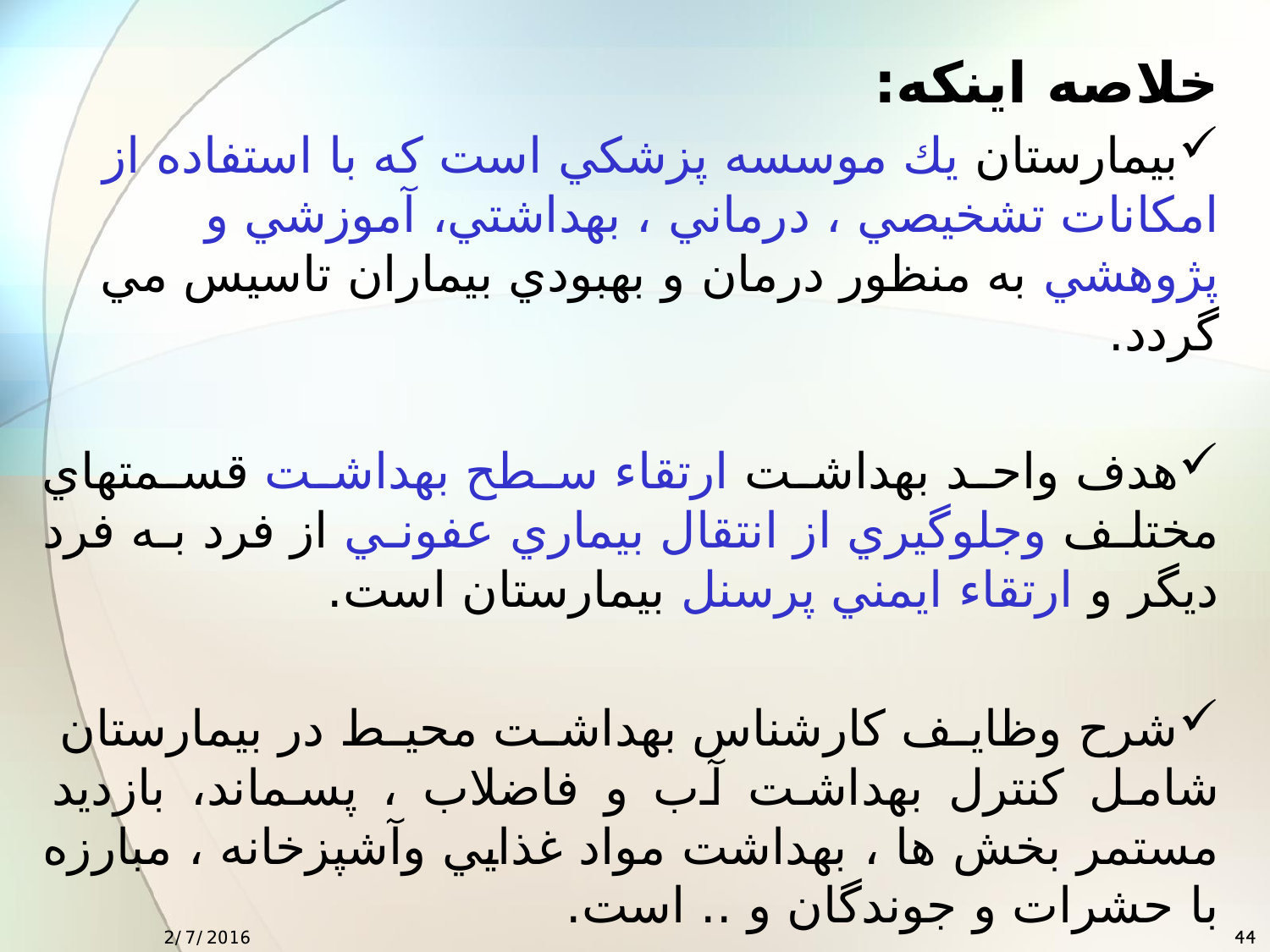

خلاصه اینکه:
بيمارستان يك موسسه پزشكي است كه با استفاده از امكانات تشخيصي ، درماني ، بهداشتي، آموزشي و پژوهشي به منظور درمان و بهبودي بيماران تاسيس مي گردد.

هدف واحد بهداشت ارتقاء سطح بهداشت قسمتهاي مختلف وجلوگيري از انتقال بيماري عفوني از فرد به فرد ديگر و ارتقاء ايمني پرسنل بيمارستان است.

شرح وظایف کارشناس بهداشت محیط در بیمارستان شامل کنترل بهداشت آب و فاضلاب ، پسماند، بازدید مستمر بخش ها ، بهداشت مواد غذايي وآشپزخانه ، مبارزه با حشرات و جوندگان و .. است.

 مطابق با آیین نامه تأسیس و بهره برداری بیمارستانها وجود حداقل يك نفر كارشناس بهداشت محيط شاغل در بيمارستان ضروري است.

2/7/2016
44